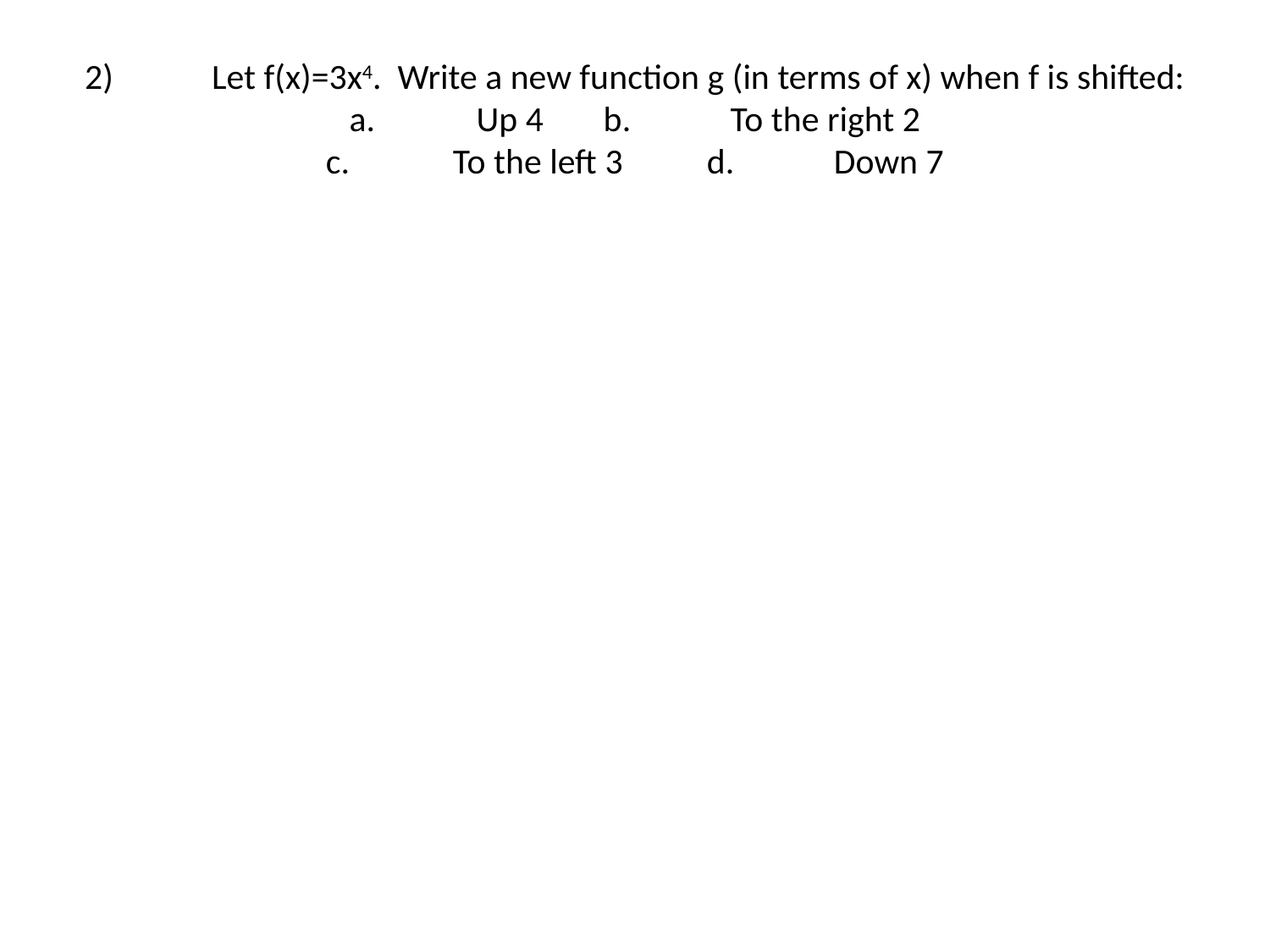

# 2)	Let f(x)=3x4.  Write a new function g (in terms of x) when f is shifted: a.	Up 4	b.	To the right 2 c.	To the left 3	d.	Down 7